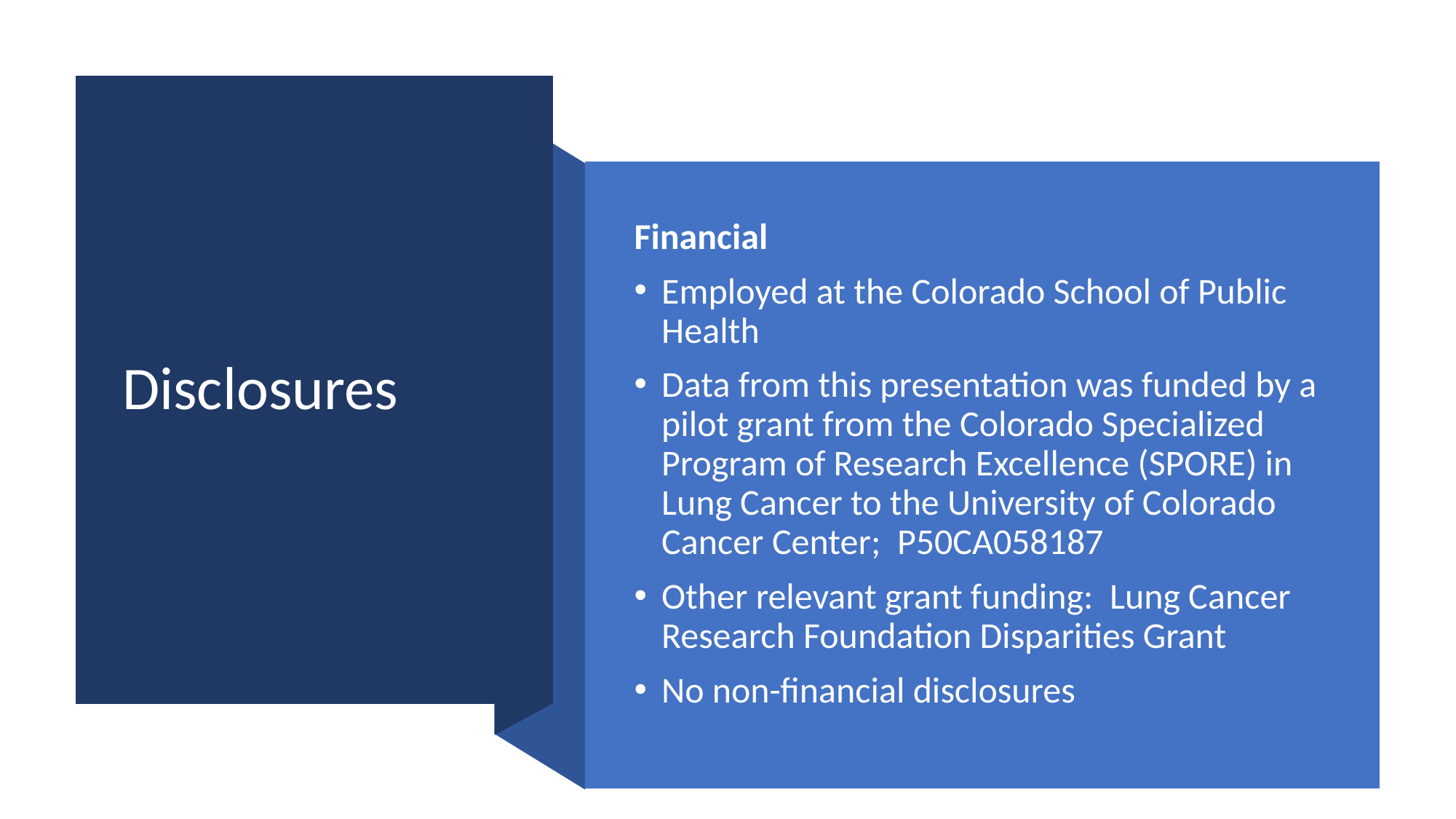

# Disclosures

Financial
Employed at the Colorado School of Public Health
Data from this presentation was funded by a pilot grant from the Colorado Specialized Program of Research Excellence (SPORE) in Lung Cancer to the University of Colorado Cancer Center;  P50CA058187
Other relevant grant funding:  Lung Cancer Research Foundation Disparities Grant
No non-financial disclosures